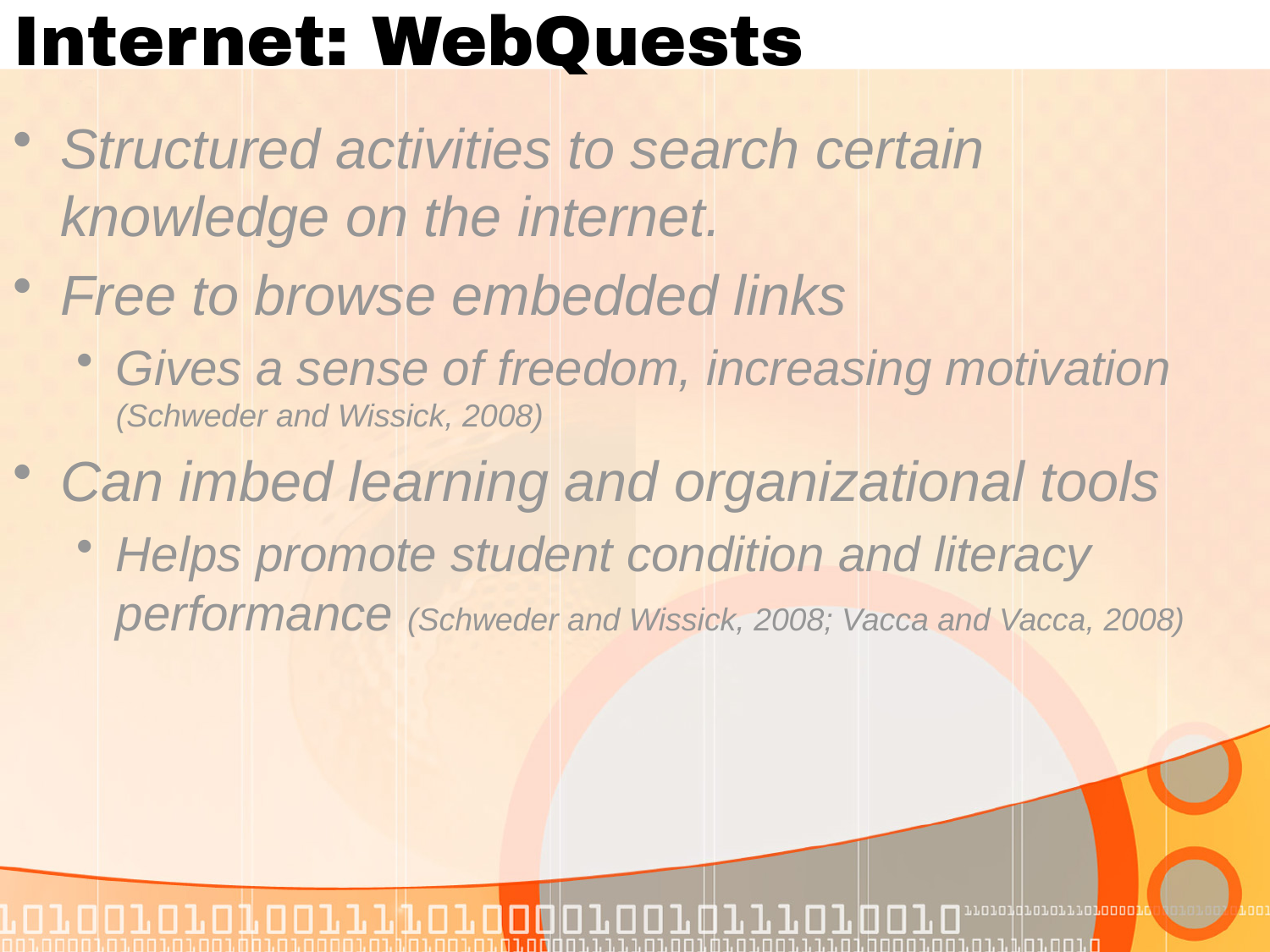

# Internet: WebQuests
Structured activities to search certain knowledge on the internet.
Free to browse embedded links
Gives a sense of freedom, increasing motivation (Schweder and Wissick, 2008)
Can imbed learning and organizational tools
Helps promote student condition and literacy performance (Schweder and Wissick, 2008; Vacca and Vacca, 2008)